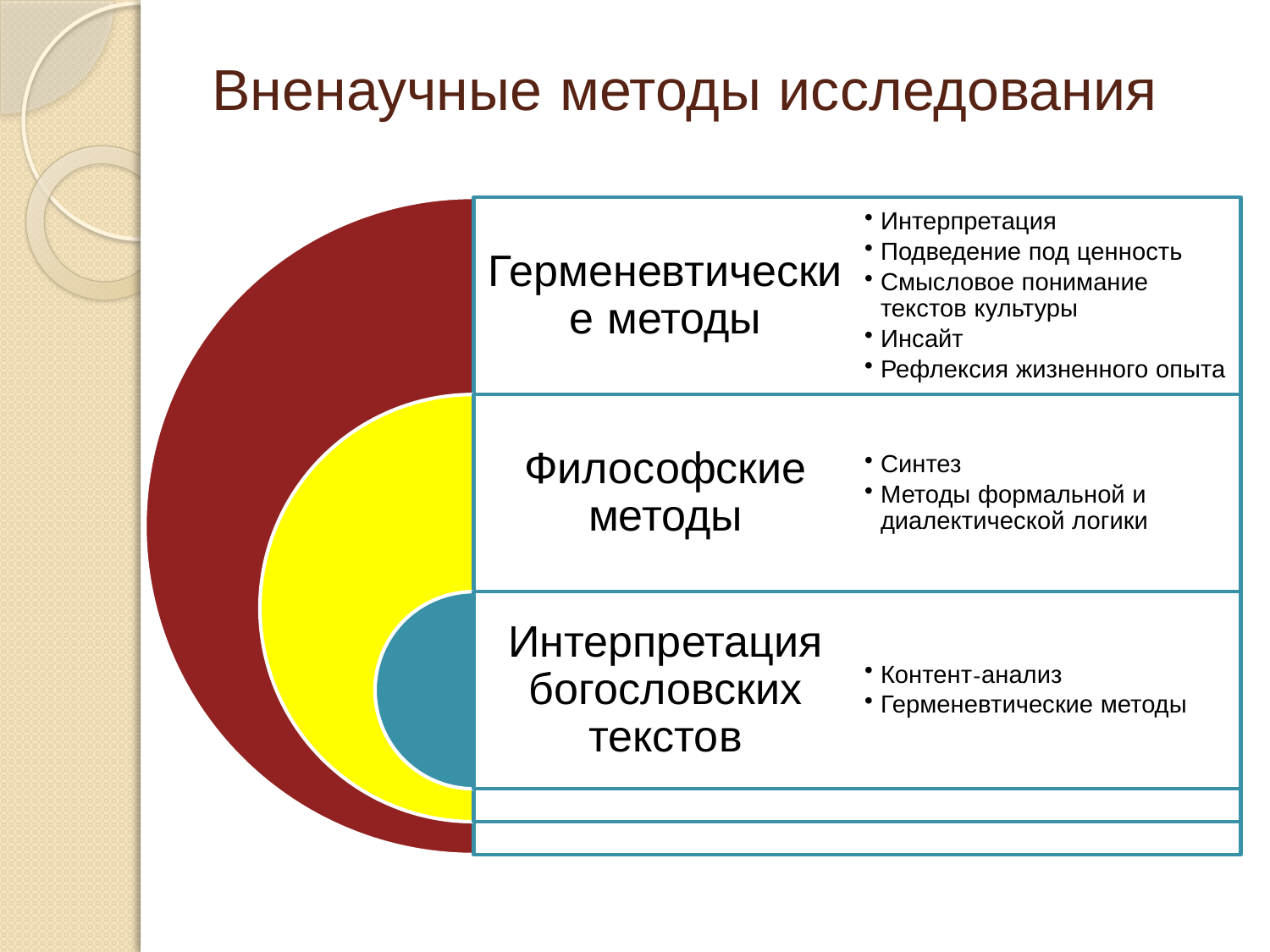

# Вненаучные методы исследования
Герменевтические методы
Философские методы
Интерпретация богословских текстов
Интерпретация
Подведение под ценность
Смысловое понимание текстов культуры
Инсайт
Рефлексия жизненного опыта
Синтез
Методы формальной и диалектической логики
Контент-анализ
Герменевтические методы